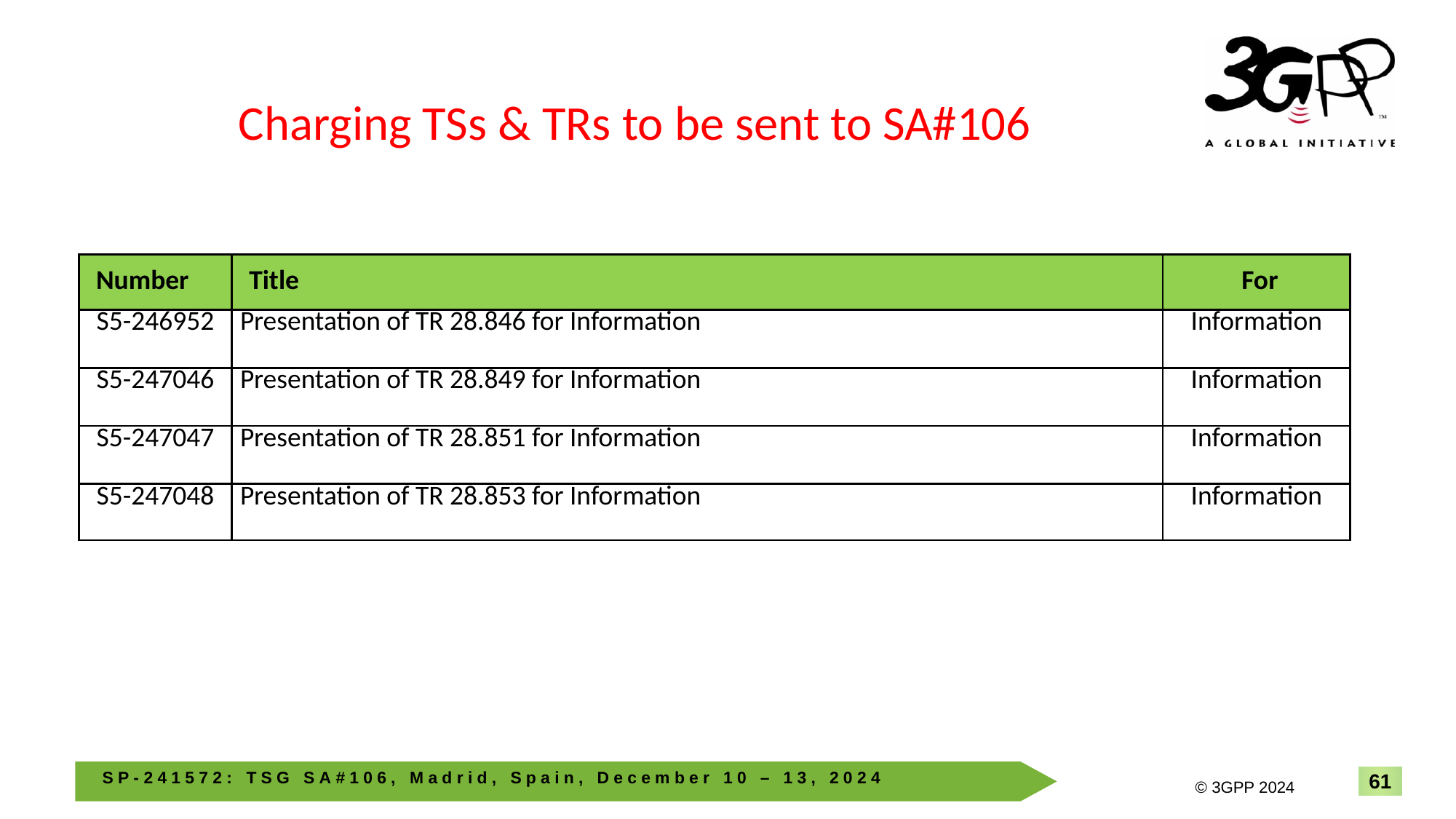

Charging TSs & TRs to be sent to SA#106
| Number | Title | For |
| --- | --- | --- |
| S5-246952 | Presentation of TR 28.846 for Information | Information |
| S5-247046 | Presentation of TR 28.849 for Information | Information |
| S5-247047 | Presentation of TR 28.851 for Information | Information |
| S5-247048 | Presentation of TR 28.853 for Information | Information |